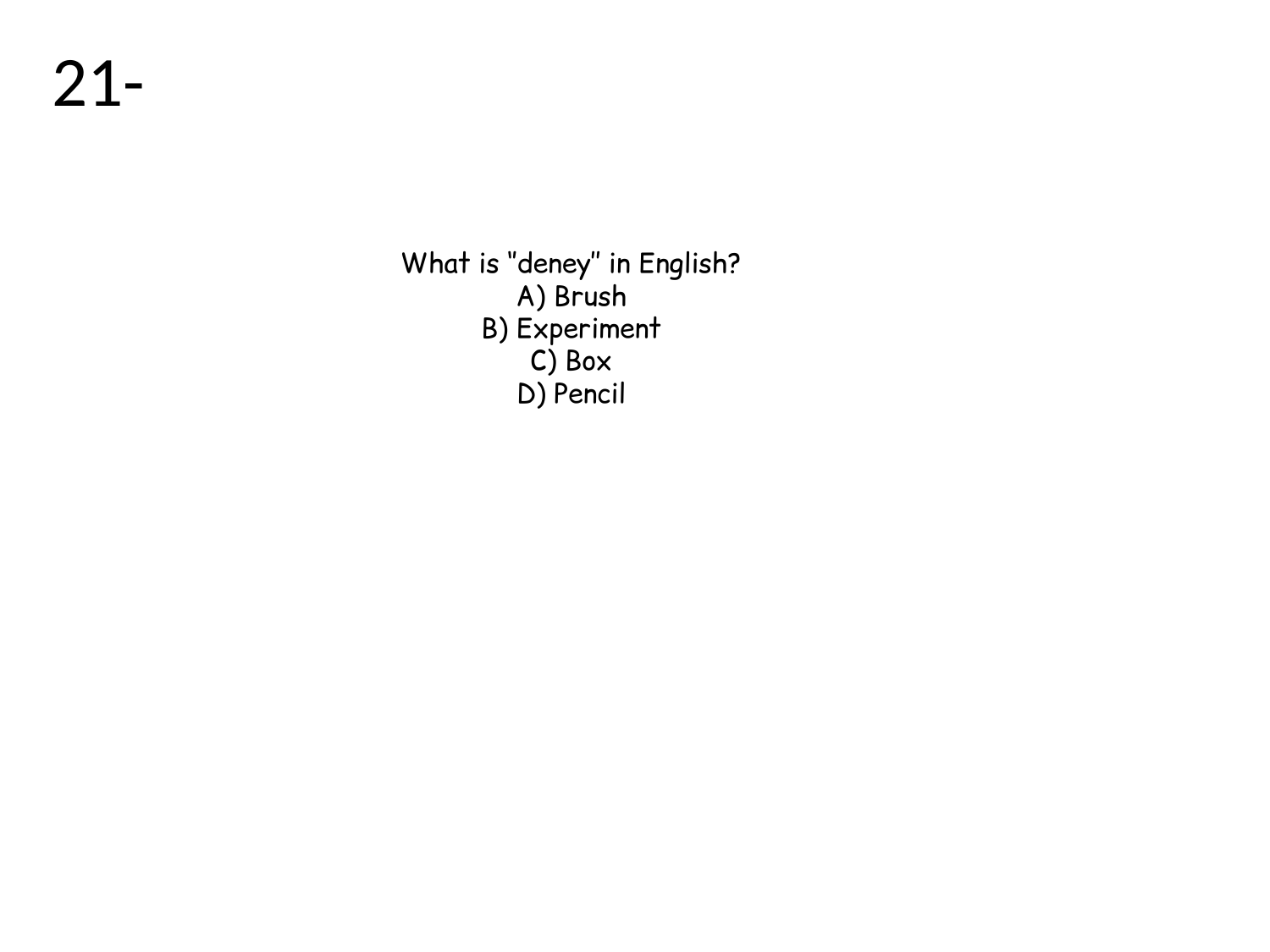

21-
# What is ‘’deney’’ in English? A) Brush B) Experiment C) Box D) Pencil